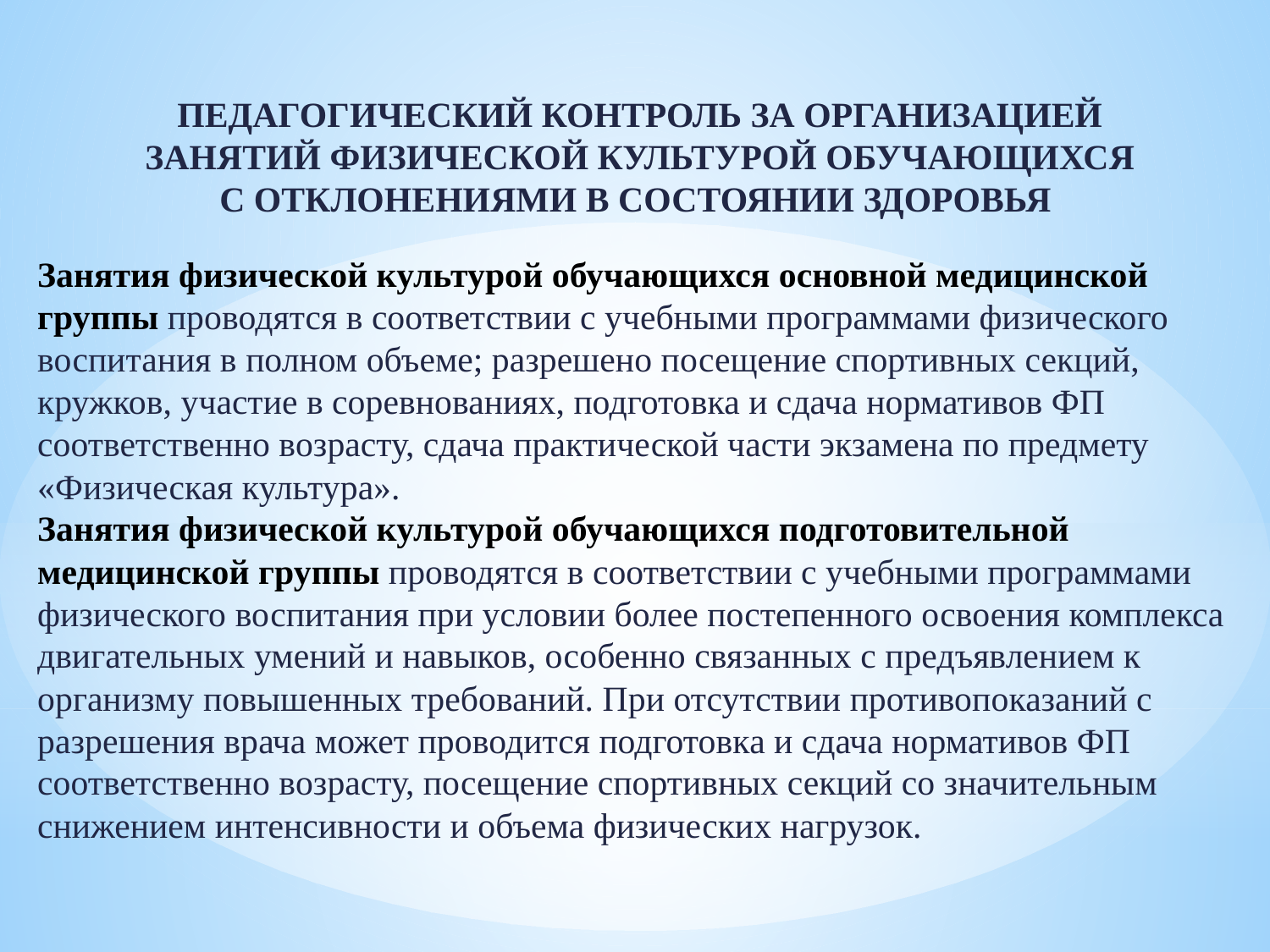

ПЕДАГОГИЧЕСКИЙ КОНТРОЛЬ ЗА ОРГАНИЗАЦИЕЙ ЗАНЯТИЙ ФИЗИЧЕСКОЙ КУЛЬТУРОЙ ОБУЧАЮЩИХСЯ С ОТКЛОНЕНИЯМИ В СОСТОЯНИИ ЗДОРОВЬЯ

Занятия физической культурой обучающихся основной медицинской группы проводятся в соответствии с учебными программами физического воспитания в полном объеме; разрешено посещение спортивных секций, кружков, участие в соревнованиях, подготовка и сдача нормативов ФП соответственно возрасту, сдача практической части экзамена по предмету «Физическая культура».
Занятия физической культурой обучающихся подготовительной медицинской группы проводятся в соответствии с учебными программами физического воспитания при условии более постепенного освоения комплекса двигательных умений и навыков, особенно связанных с предъявлением к организму повышенных требований. При отсутствии противопоказаний с разрешения врача может проводится подготовка и сдача нормативов ФП соответственно возрасту, посещение спортивных секций со значительным снижением интенсивности и объема физических нагрузок.